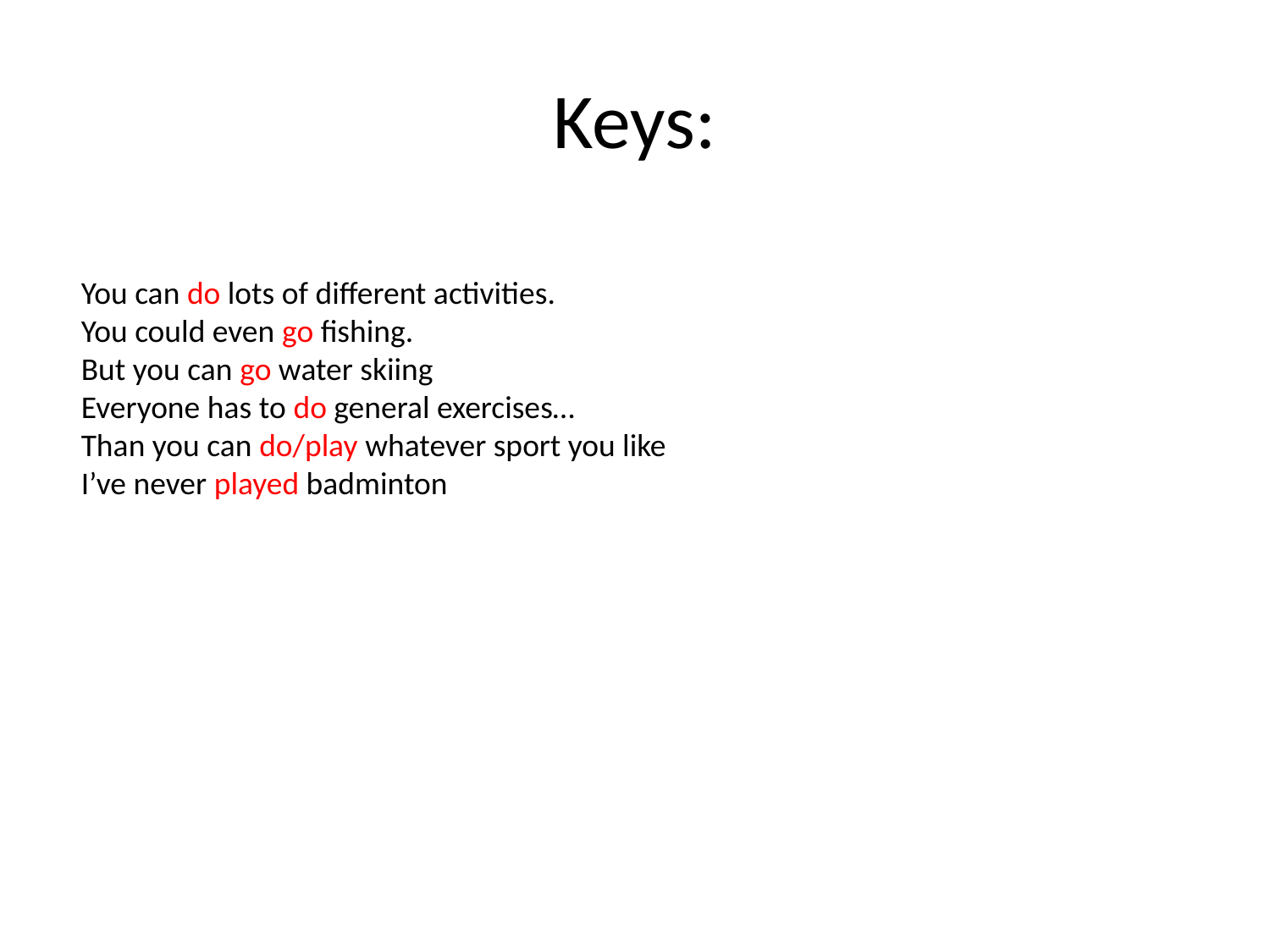

# Keys:
You can do lots of different activities.
You could even go fishing.
But you can go water skiing
Everyone has to do general exercises…
Than you can do/play whatever sport you like
I’ve never played badminton